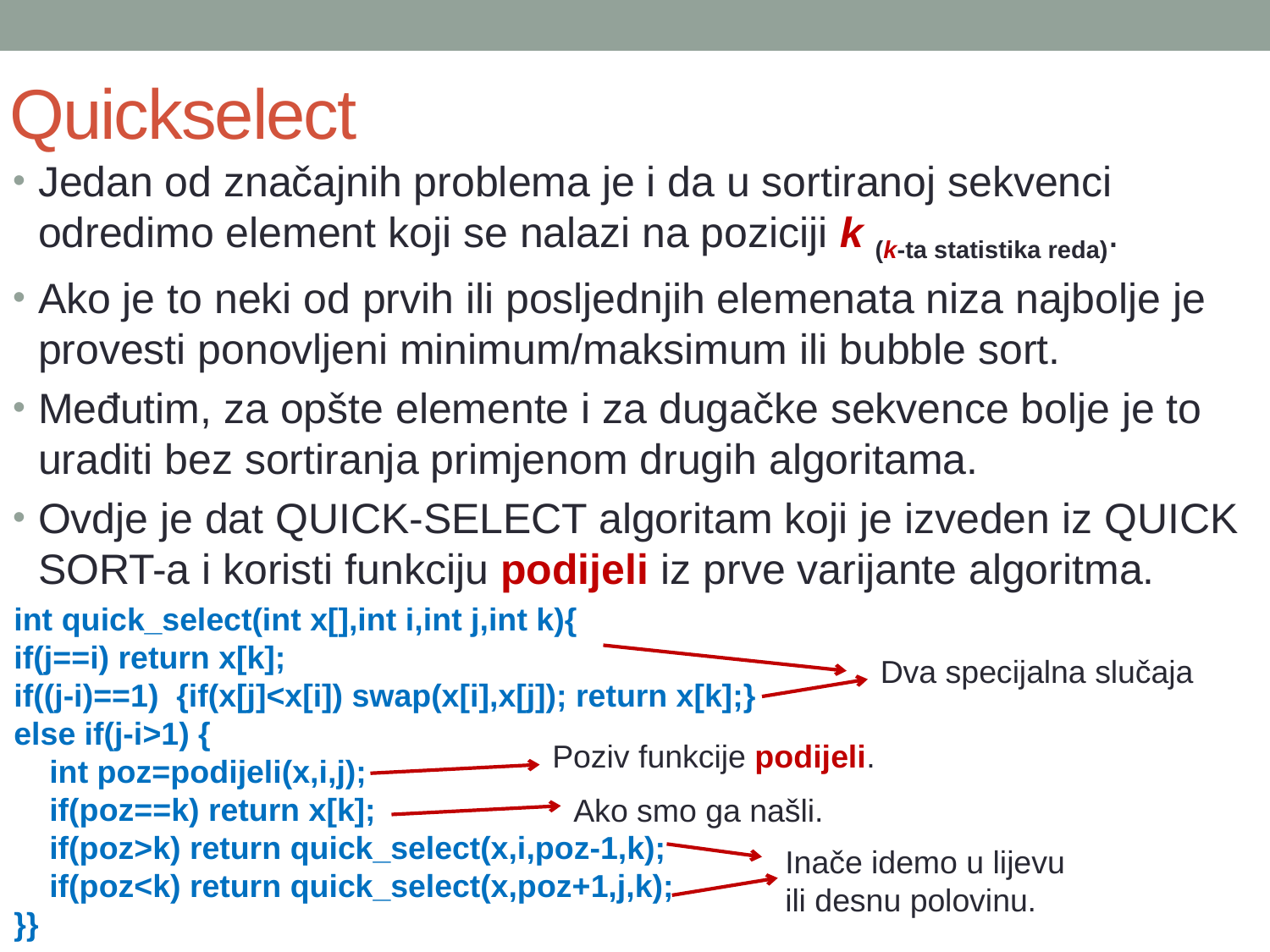

# Quickselect
Jedan od značajnih problema je i da u sortiranoj sekvenci odredimo element koji se nalazi na poziciji k (k-ta statistika reda).
Ako je to neki od prvih ili posljednjih elemenata niza najbolje je provesti ponovljeni minimum/maksimum ili bubble sort.
Međutim, za opšte elemente i za dugačke sekvence bolje je to uraditi bez sortiranja primjenom drugih algoritama.
Ovdje je dat QUICK-SELECT algoritam koji je izveden iz QUICK SORT-a i koristi funkciju podijeli iz prve varijante algoritma.
int quick_select(int x[],int i,int j,int k){
if(j==i) return x[k];
if((j-i)==1)  {if(x[j]<x[i]) swap(x[i],x[j]); return x[k];}
else if(j-i>1) {
    int poz=podijeli(x,i,j);
    if(poz==k) return x[k];
    if(poz>k) return quick_select(x,i,poz-1,k);
    if(poz<k) return quick_select(x,poz+1,j,k);
}}
Dva specijalna slučaja
Poziv funkcije podijeli.
Ako smo ga našli.
Inače idemo u lijevu
ili desnu polovinu.